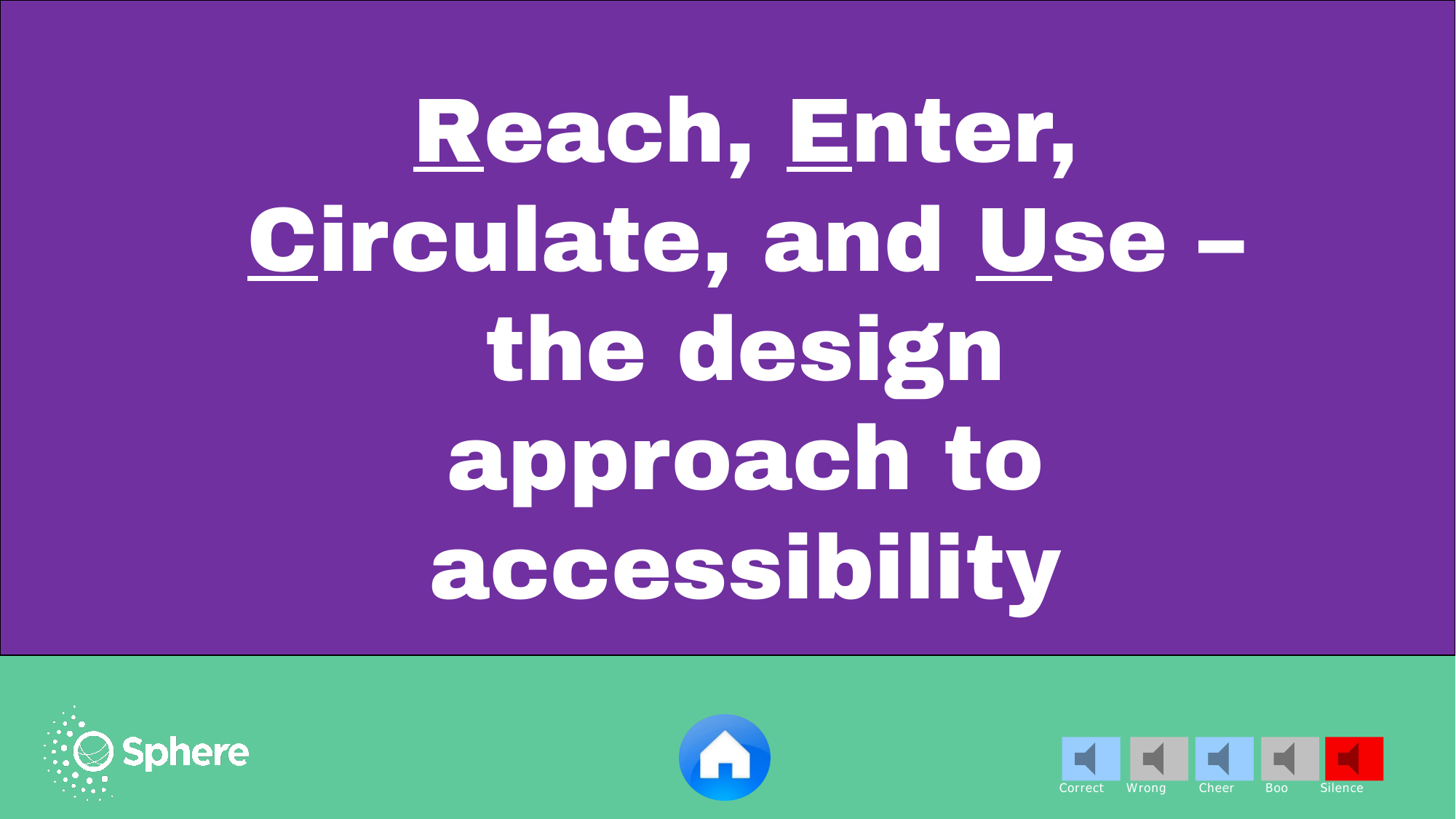

Reach, Enter, Circulate, and Use – the design approach to accessibility